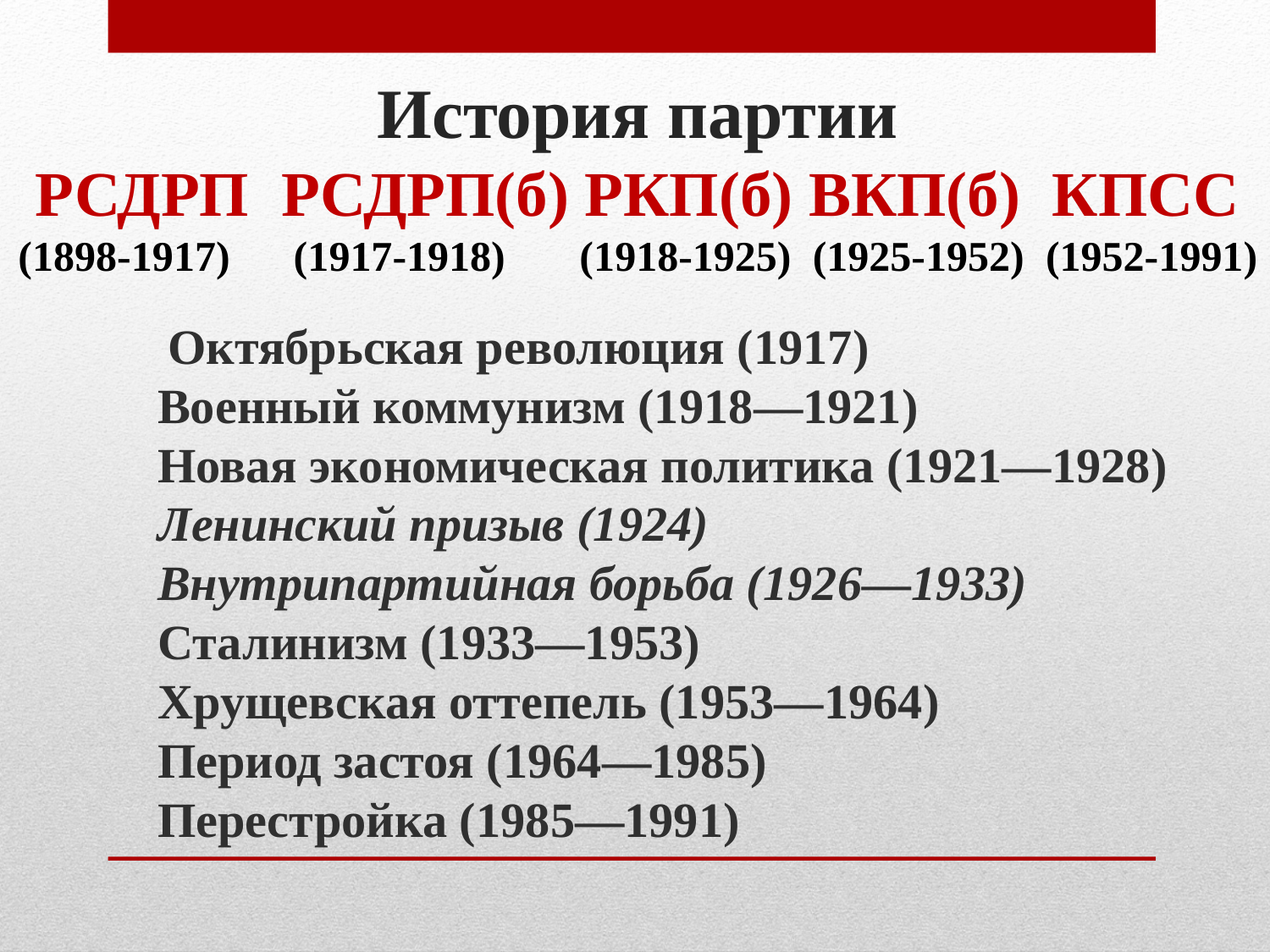

# История партии РСДРП  РСДРП(б) РКП(б) ВКП(б)  КПСС (1898-1917)      (1917-1918)       (1918-1925)  (1925-1952)  (1952-1991)
 Октябрьская революция (1917)
Военный коммунизм (1918—1921)
Новая экономическая политика (1921—1928)
Ленинский призыв (1924)
Внутрипартийная борьба (1926—1933)
Сталинизм (1933—1953)
Хрущевская оттепель (1953—1964)
Период застоя (1964—1985)
Перестройка (1985—1991)